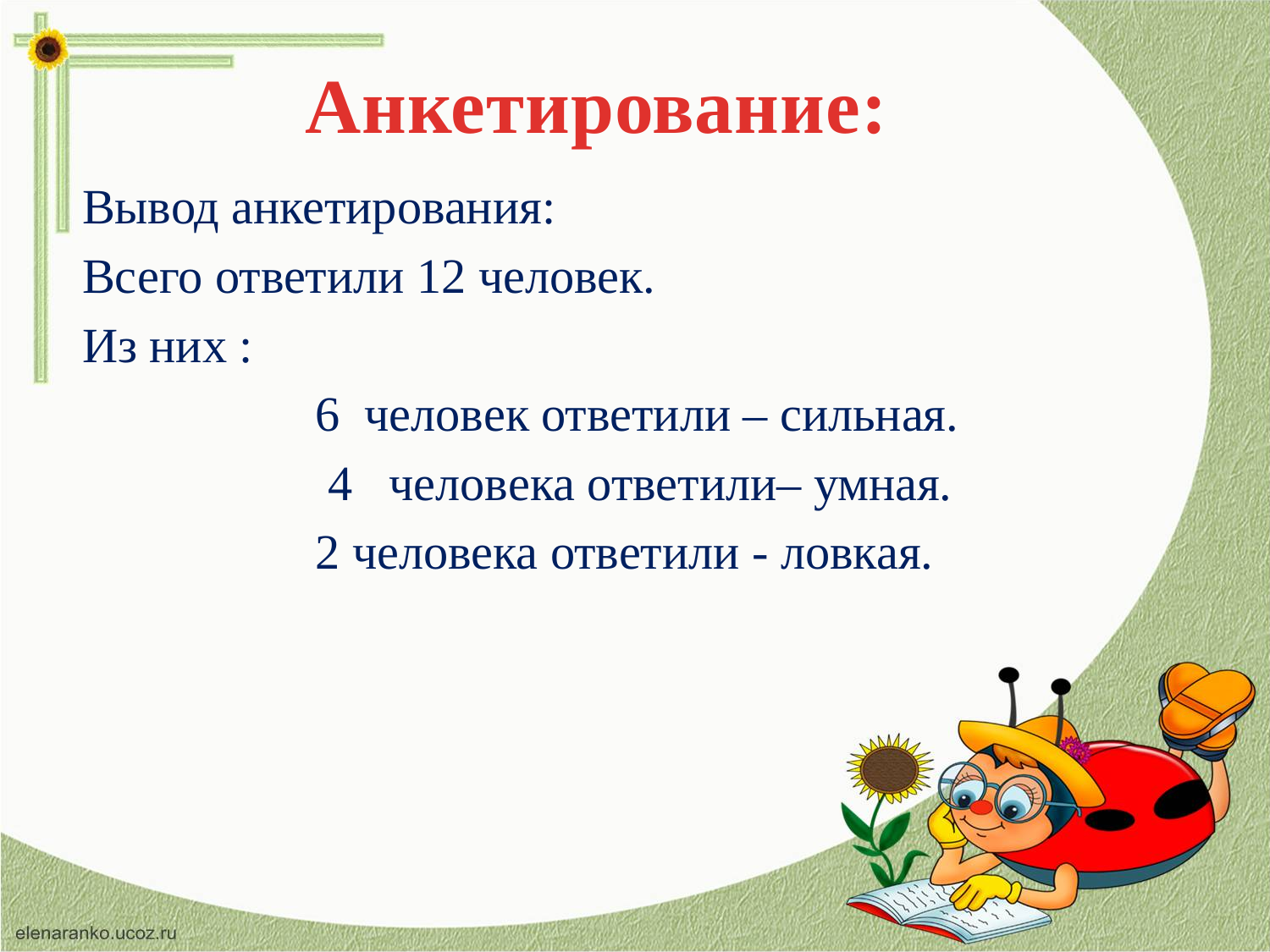

Анкетирование:
Вывод анкетирования:
Всего ответили 12 человек.
Из них :
                   6  человек ответили – сильная.
                    4   человека ответили– умная.
                   2 человека ответили - ловкая.